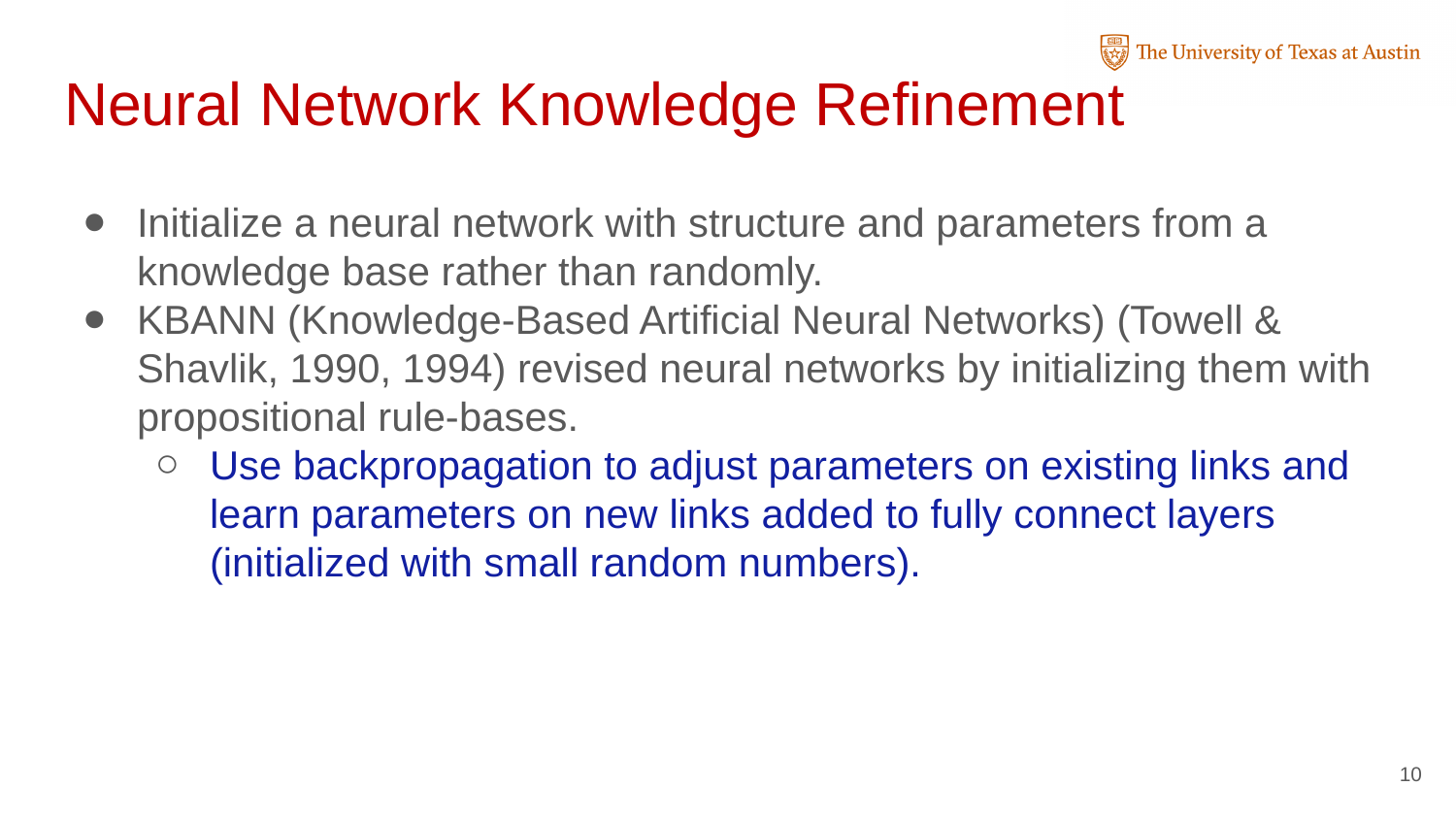

# Neural Network Knowledge Refinement
Initialize a neural network with structure and parameters from a knowledge base rather than randomly.
KBANN (Knowledge-Based Artificial Neural Networks) (Towell & Shavlik, 1990, 1994) revised neural networks by initializing them with propositional rule-bases.
Use backpropagation to adjust parameters on existing links and learn parameters on new links added to fully connect layers (initialized with small random numbers).
10